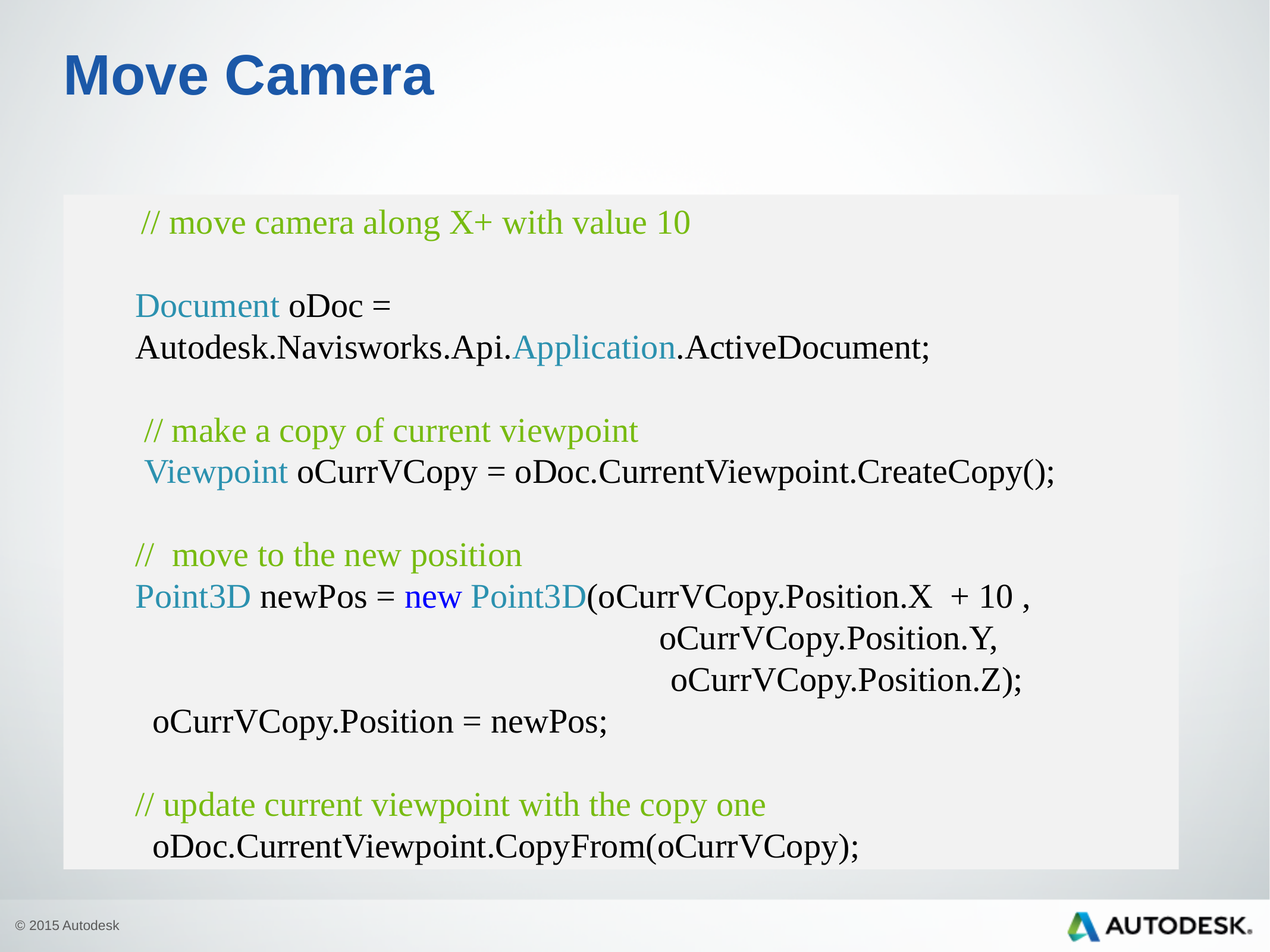

# Move Camera
        // move camera along X+ with value 10

Document oDoc = Autodesk.Navisworks.Api.Application.ActiveDocument;

 // make a copy of current viewpoint
 Viewpoint oCurrVCopy = oDoc.CurrentViewpoint.CreateCopy();

//  move to the new position
Point3D newPos = new Point3D(oCurrVCopy.Position.X  + 10 ,   						         oCurrVCopy.Position.Y,
						oCurrVCopy.Position.Z);
  oCurrVCopy.Position = newPos;

// update current viewpoint with the copy one
  oDoc.CurrentViewpoint.CopyFrom(oCurrVCopy);